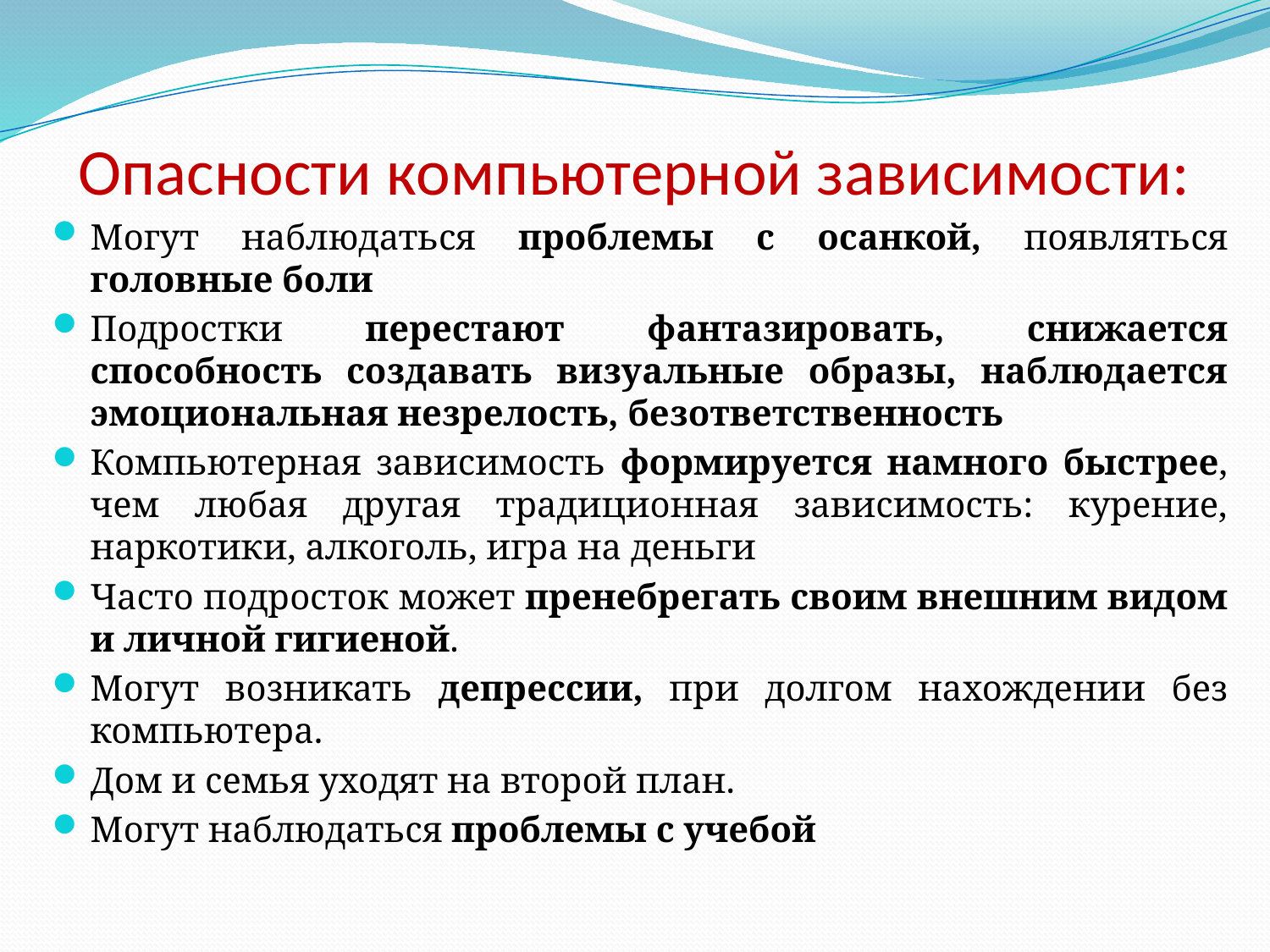

# Опасности компьютерной зависимости:
Могут наблюдаться проблемы с осанкой, появляться головные боли
Подростки перестают фантазировать, снижается способность создавать визуальные образы, наблюдается эмоциональная незрелость, безответственность
Компьютерная зависимость формируется намного быстрее, чем любая другая традиционная зависимость: курение, наркотики, алкоголь, игра на деньги
Часто подросток может пренебрегать своим внешним видом и личной гигиеной.
Могут возникать депрессии, при долгом нахождении без компьютера.
Дом и семья уходят на второй план.
Могут наблюдаться проблемы с учебой